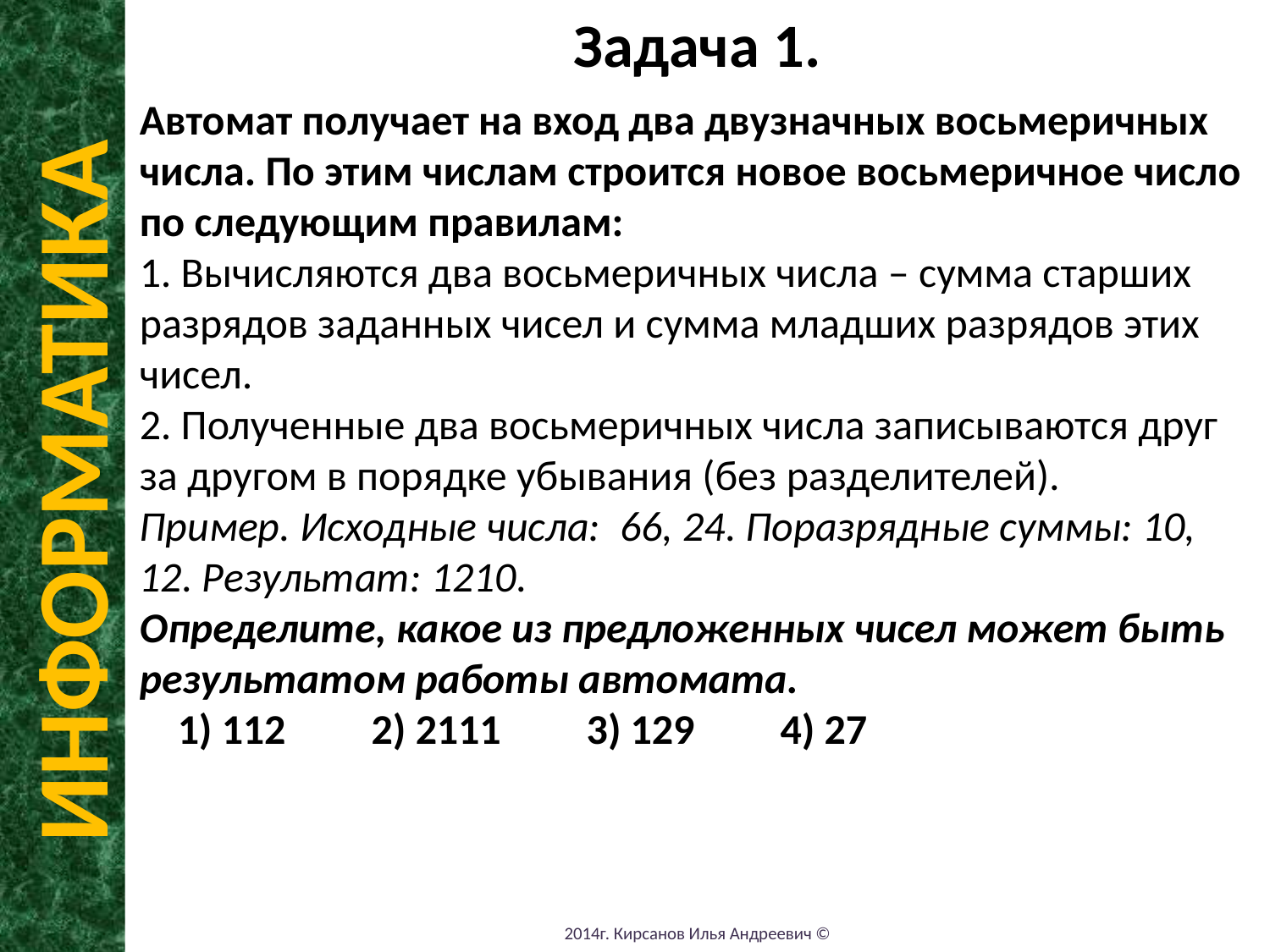

Задача 1.

Автомат получает на вход два двузначных восьмеричных числа. По этим числам строится новое восьмеричное число по следующим правилам:
1. Вычисляются два восьмеричных числа – сумма старших разрядов заданных чисел и сумма младших разрядов этих чисел.
2. Полученные два восьмеричных числа записываются друг за другом в порядке убывания (без разделителей).
Пример. Исходные числа:  66, 24. Поразрядные суммы: 10, 12. Результат: 1210.
Определите, какое из предложенных чисел может быть результатом работы автомата.
    1) 112         2) 2111         3) 129         4) 27

ИНФОРМАТИКА
2014г. Кирсанов Илья Андреевич ©